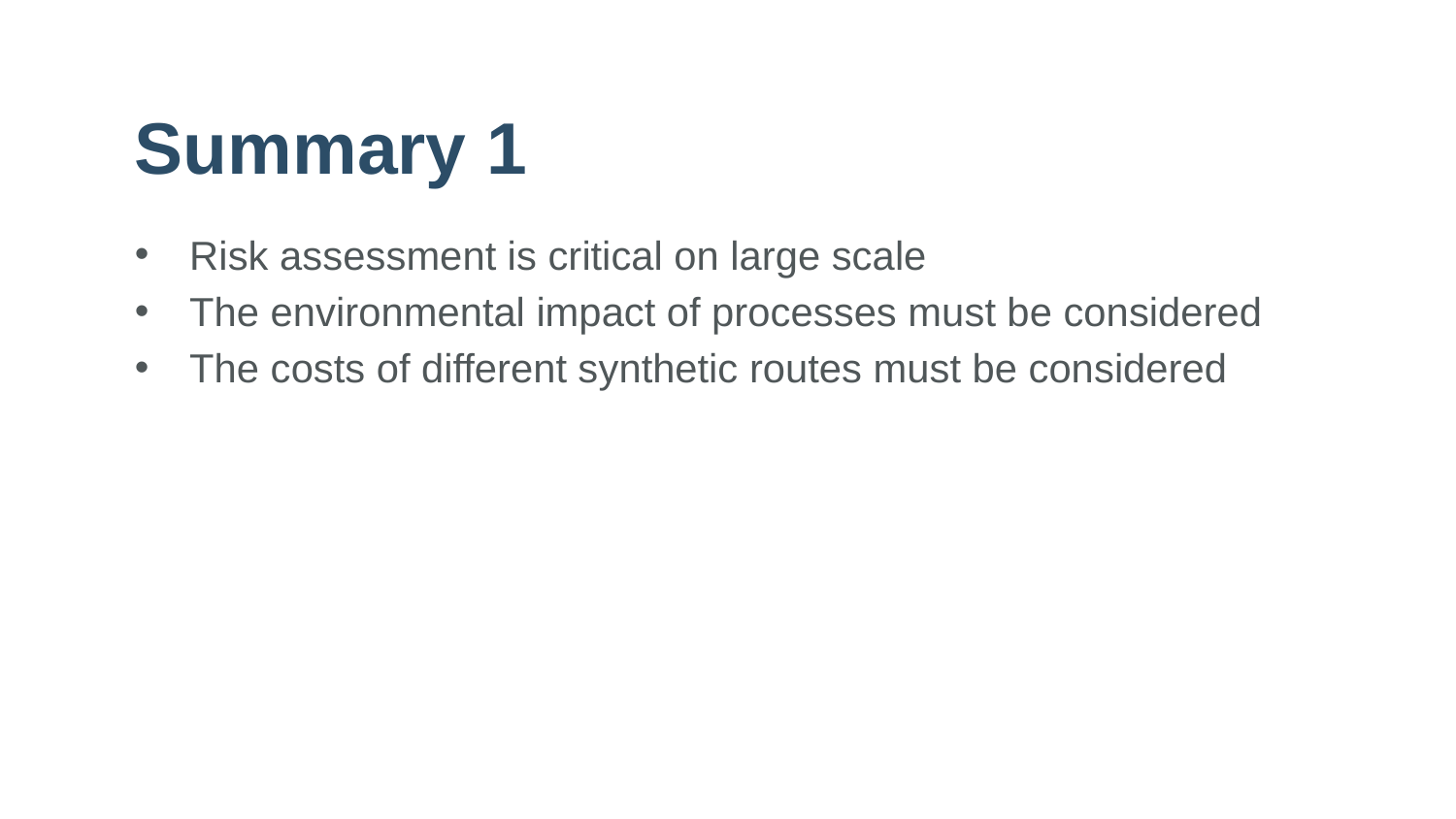

# Summary 1
Risk assessment is critical on large scale
The environmental impact of processes must be considered
The costs of different synthetic routes must be considered